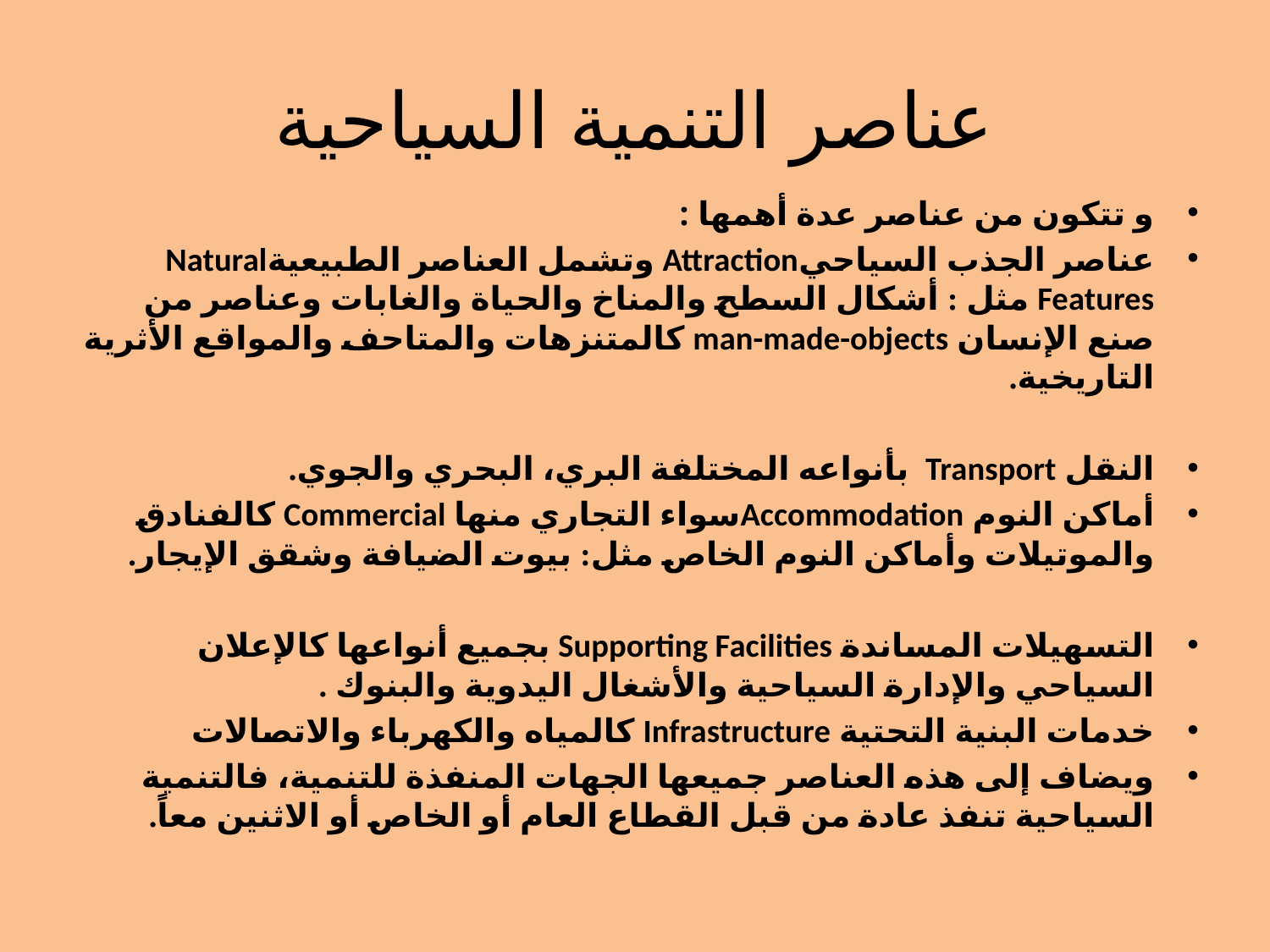

# عناصر التنمية السياحية
و تتكون من عناصر عدة أهمها :
عناصر الجذب السياحيAttraction وتشمل العناصر الطبيعيةNatural Features مثل : أشكال السطح والمناخ والحياة والغابات وعناصر من صنع الإنسان man-made-objects كالمتنزهات والمتاحف والمواقع الأثرية التاريخية.

النقل Transport  بأنواعه المختلفة البري، البحري والجوي.
أماكن النوم Accommodationسواء التجاري منها Commercial كالفنادق والموتيلات وأماكن النوم الخاص مثل: بيوت الضيافة وشقق الإيجار.

التسهيلات المساندة Supporting Facilities بجميع أنواعها كالإعلان السياحي والإدارة السياحية والأشغال اليدوية والبنوك .
خدمات البنية التحتية Infrastructure كالمياه والكهرباء والاتصالات
	ويضاف إلى هذه العناصر جميعها الجهات المنفذة للتنمية، فالتنمية السياحية تنفذ عادة من قبل القطاع العام أو الخاص أو الاثنين معاً.